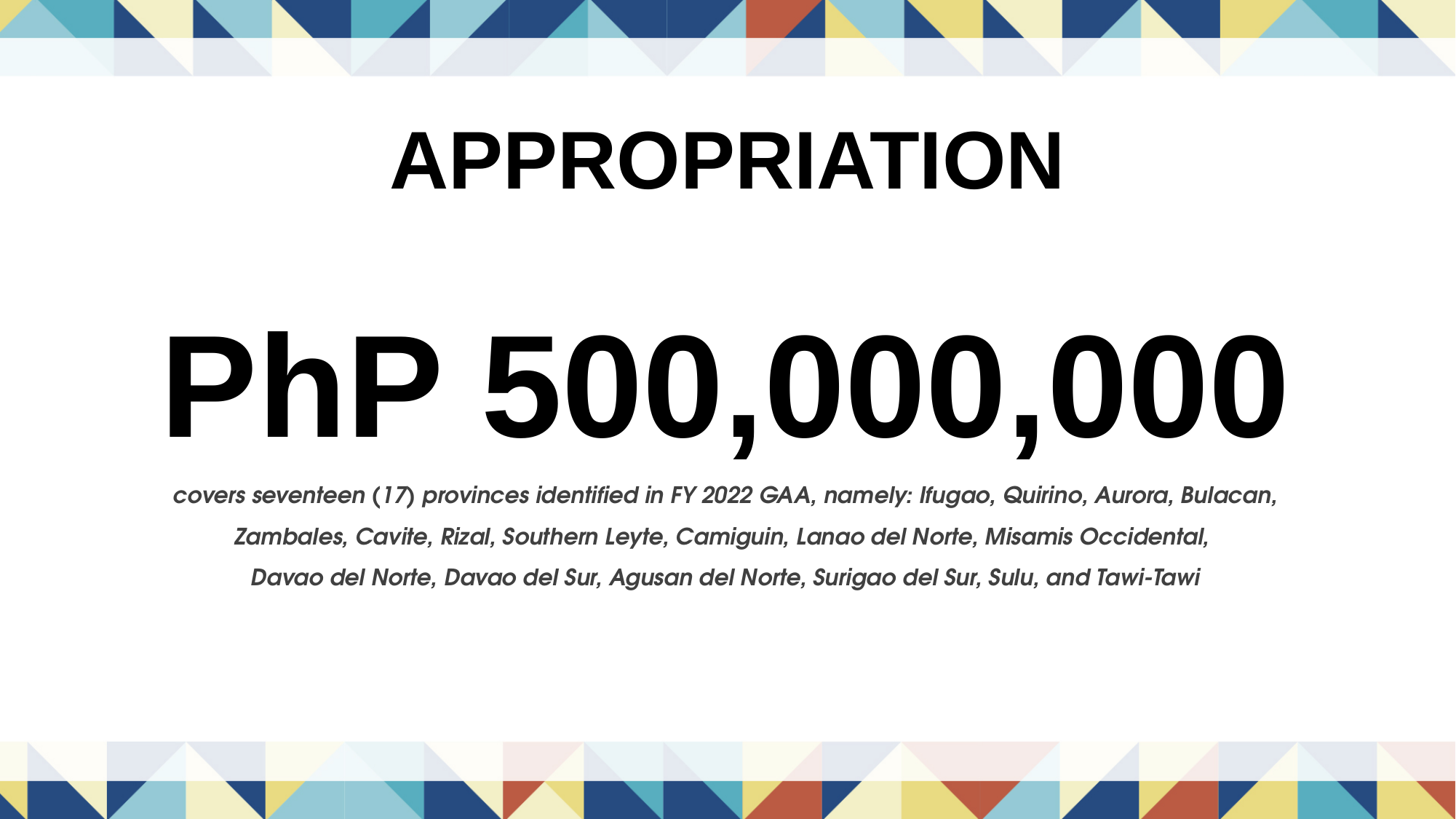

APPROPRIATION
PhP 500,000,000
covers seventeen (17) provinces identified in FY 2022 GAA, namely: Ifugao, Quirino, Aurora, Bulacan, Zambales, Cavite, Rizal, Southern Leyte, Camiguin, Lanao del Norte, Misamis Occidental,
Davao del Norte, Davao del Sur, Agusan del Norte, Surigao del Sur, Sulu, and Tawi-Tawi